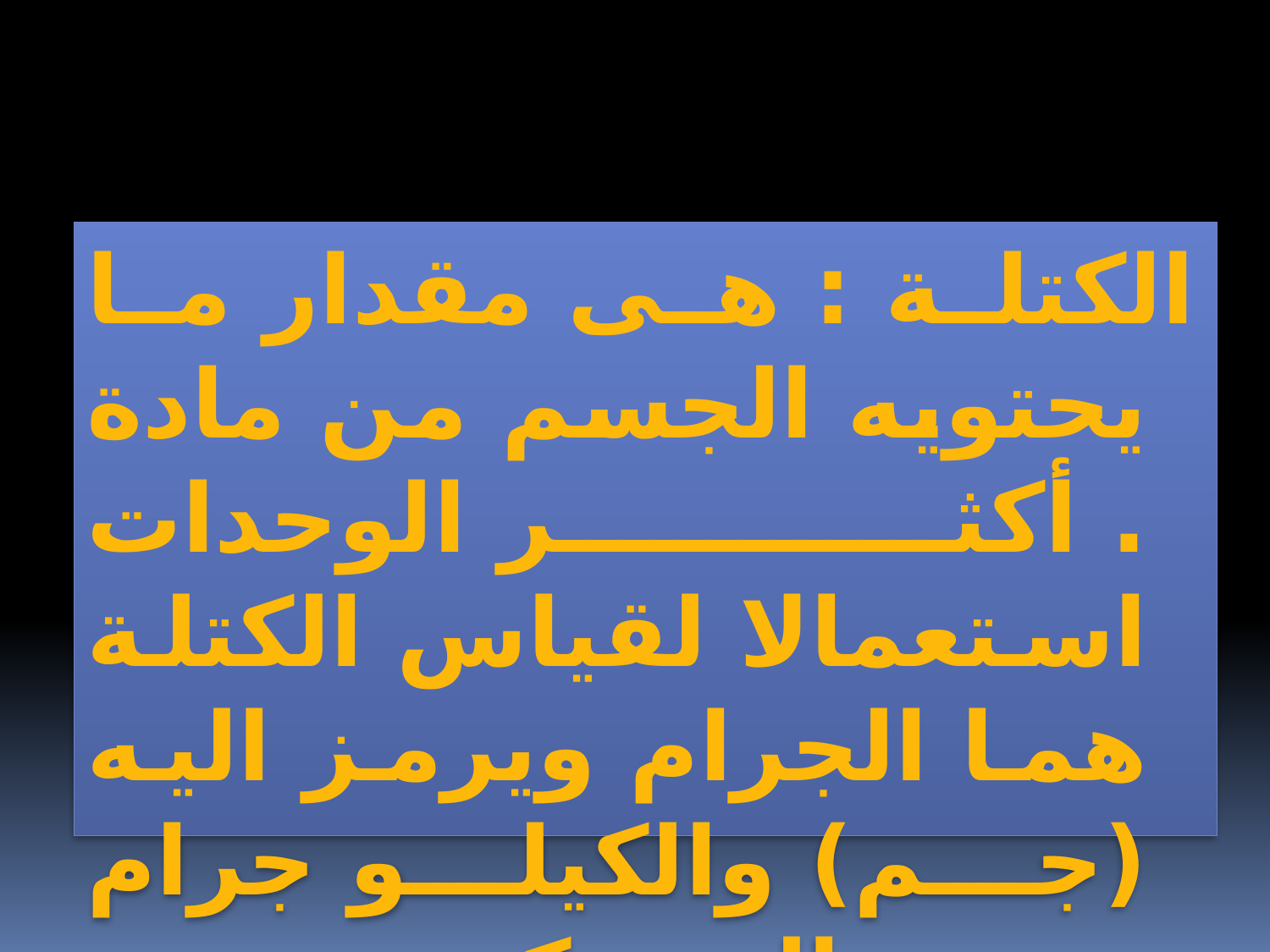

الكتلة : هى مقدار ما يحتويه الجسم من مادة . أكثر الوحدات استعمالا لقياس الكتلة هما الجرام ويرمز اليه (جم) والكيلو جرام ويرمز اليه : كجم .